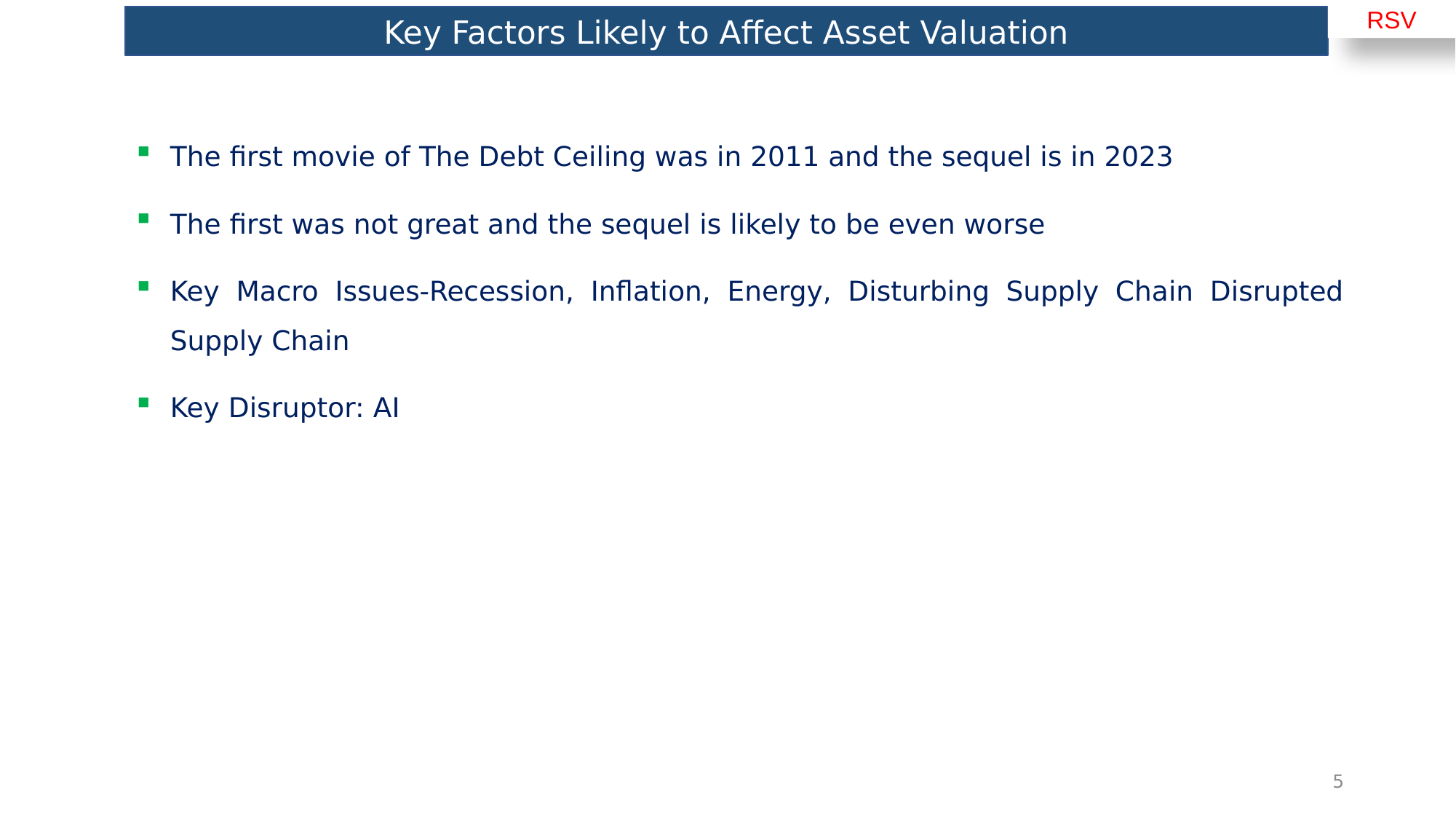

RSV
Key Factors Likely to Affect Asset Valuation
The first movie of The Debt Ceiling was in 2011 and the sequel is in 2023
The first was not great and the sequel is likely to be even worse
Key Macro Issues-Recession, Inflation, Energy, Disturbing Supply Chain Disrupted Supply Chain
Key Disruptor: AI
5